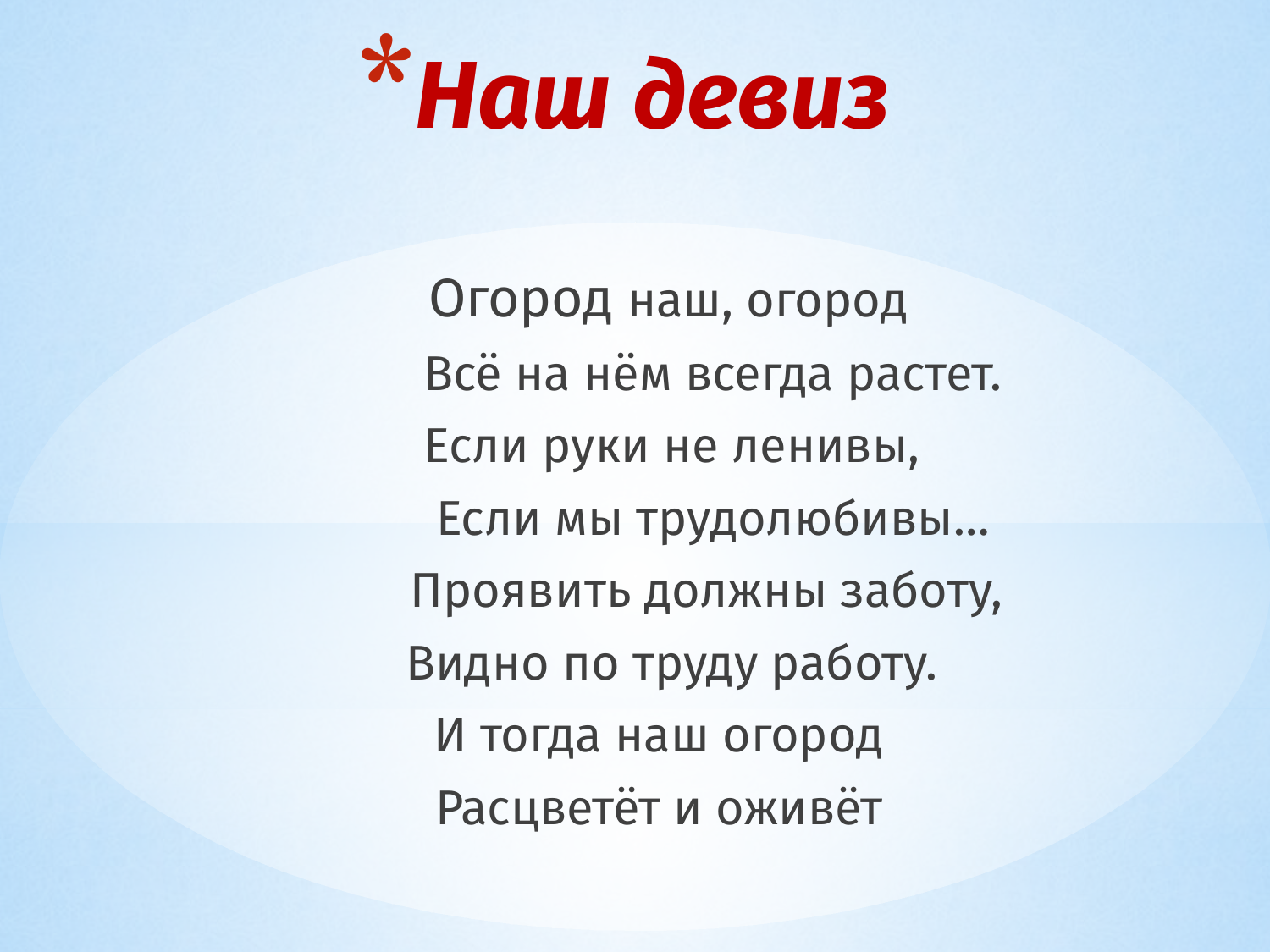

# Наш девиз
    Огород наш, огород
   	 Всё на нём всегда растет.
    Если руки не ленивы,
   	 Если мы трудолюбивы…
    	Проявить должны заботу,
    Видно по труду работу.
 И тогда наш огород
 Расцветёт и оживёт